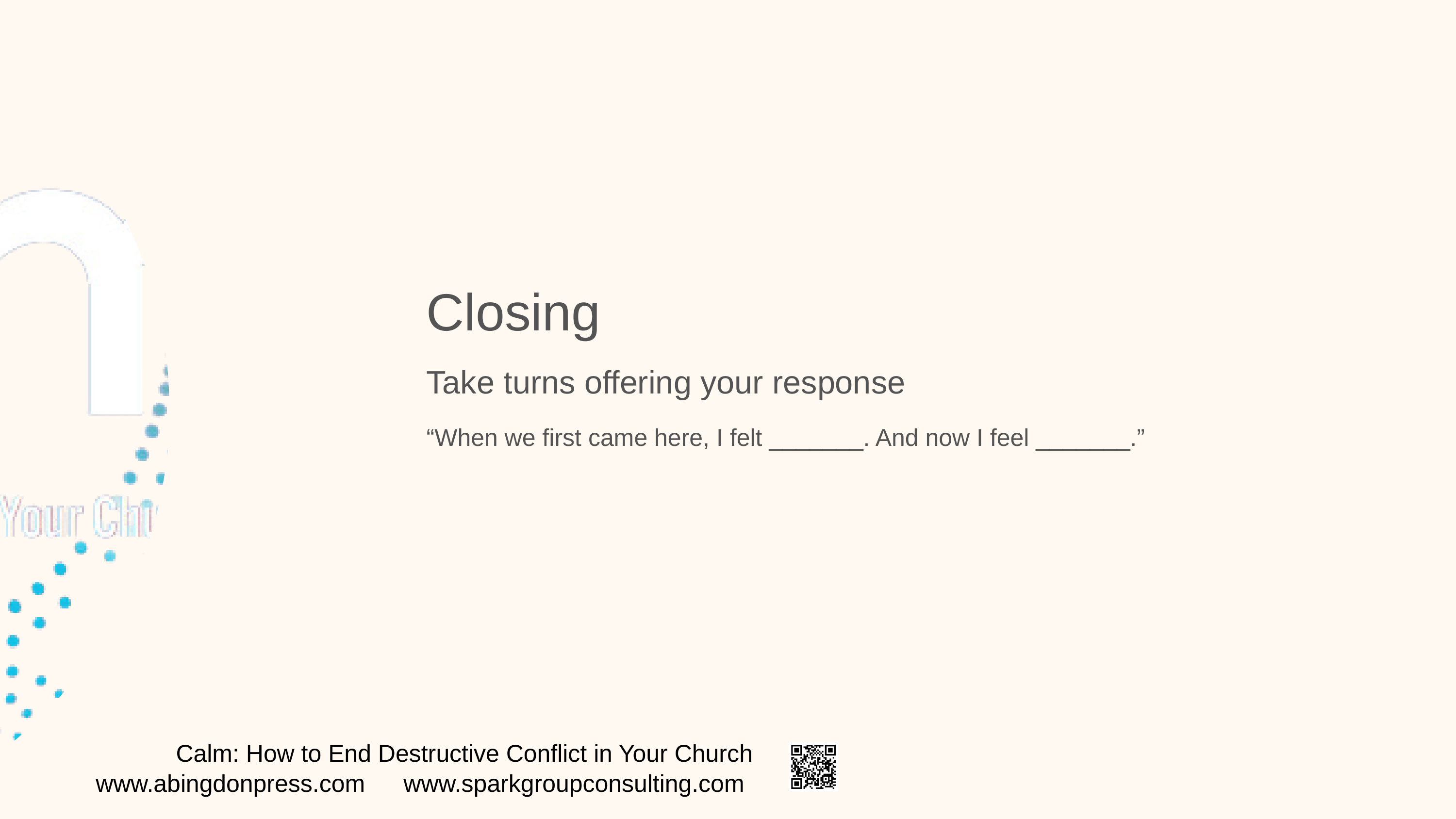

Closing
Take turns offering your response
“When we first came here, I felt _______. And now I feel _______.”
Calm: How to End Destructive Conflict in Your Church

www.abingdonpress.com
www.sparkgroupconsulting.com